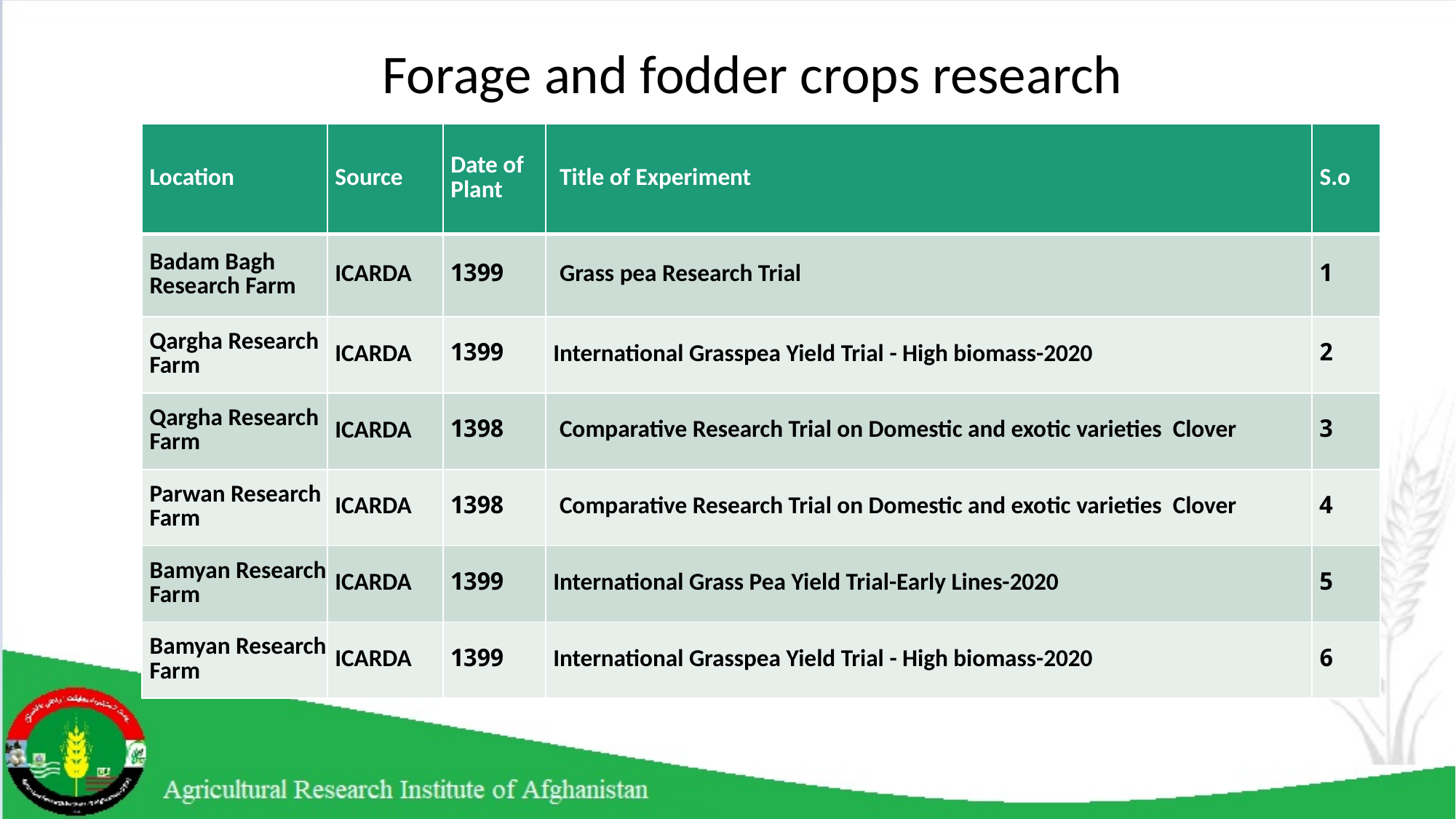

# Forage and fodder crops research
| Location | Source | Date of Plant | Title of Experiment | S.o |
| --- | --- | --- | --- | --- |
| Badam Bagh Research Farm | ICARDA | 1399 | Grass pea Research Trial | 1 |
| Qargha Research Farm | ICARDA | 1399 | International Grasspea Yield Trial - High biomass-2020 | 2 |
| Qargha Research Farm | ICARDA | 1398 | Comparative Research Trial on Domestic and exotic varieties Clover | 3 |
| Parwan Research Farm | ICARDA | 1398 | Comparative Research Trial on Domestic and exotic varieties Clover | 4 |
| Bamyan Research Farm | ICARDA | 1399 | International Grass Pea Yield Trial-Early Lines-2020 | 5 |
| Bamyan Research Farm | ICARDA | 1399 | International Grasspea Yield Trial - High biomass-2020 | 6 |